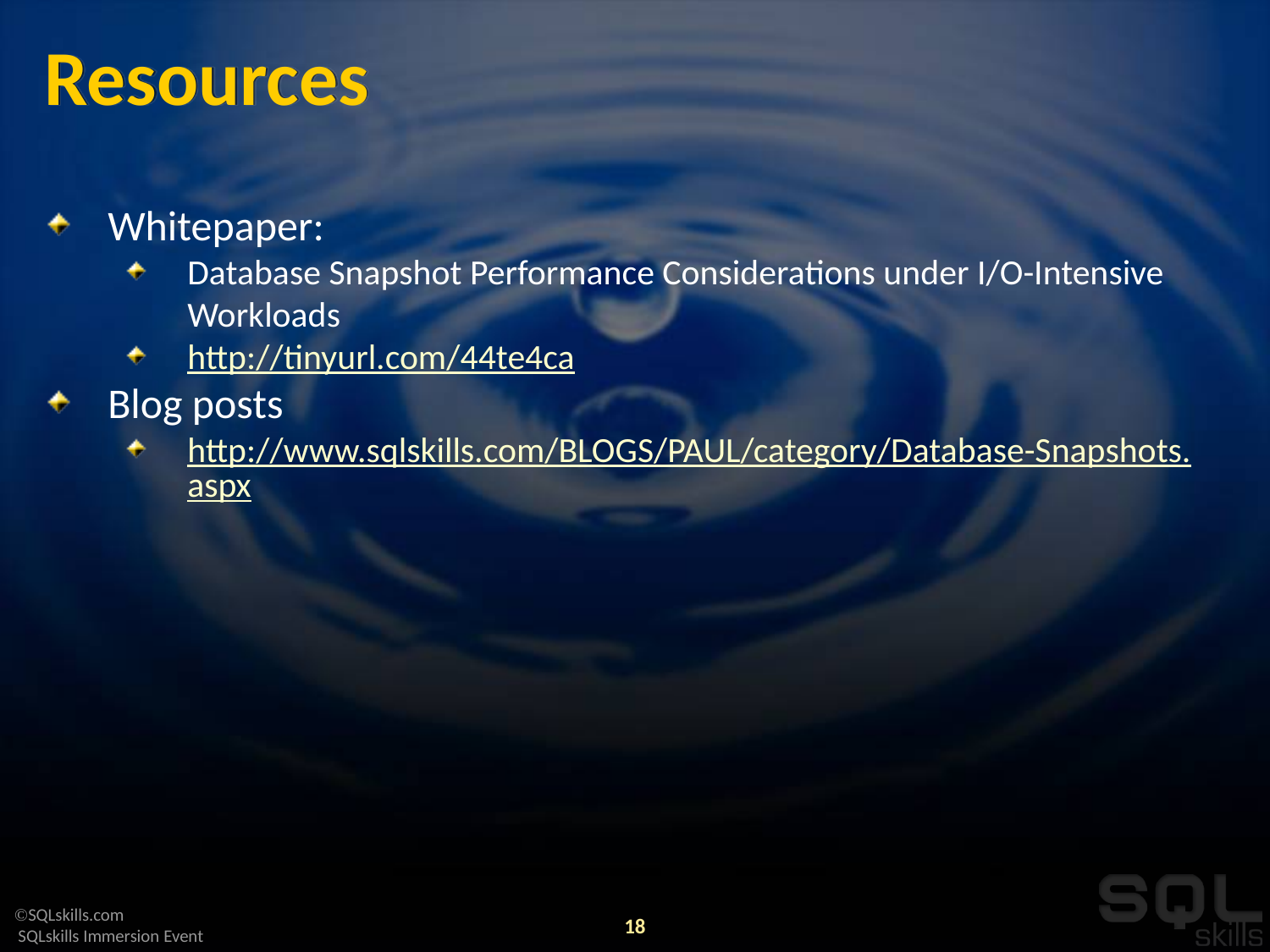

# Resources
Whitepaper:
Database Snapshot Performance Considerations under I/O-Intensive Workloads
http://tinyurl.com/44te4ca
Blog posts
http://www.sqlskills.com/BLOGS/PAUL/category/Database-Snapshots.aspx

18